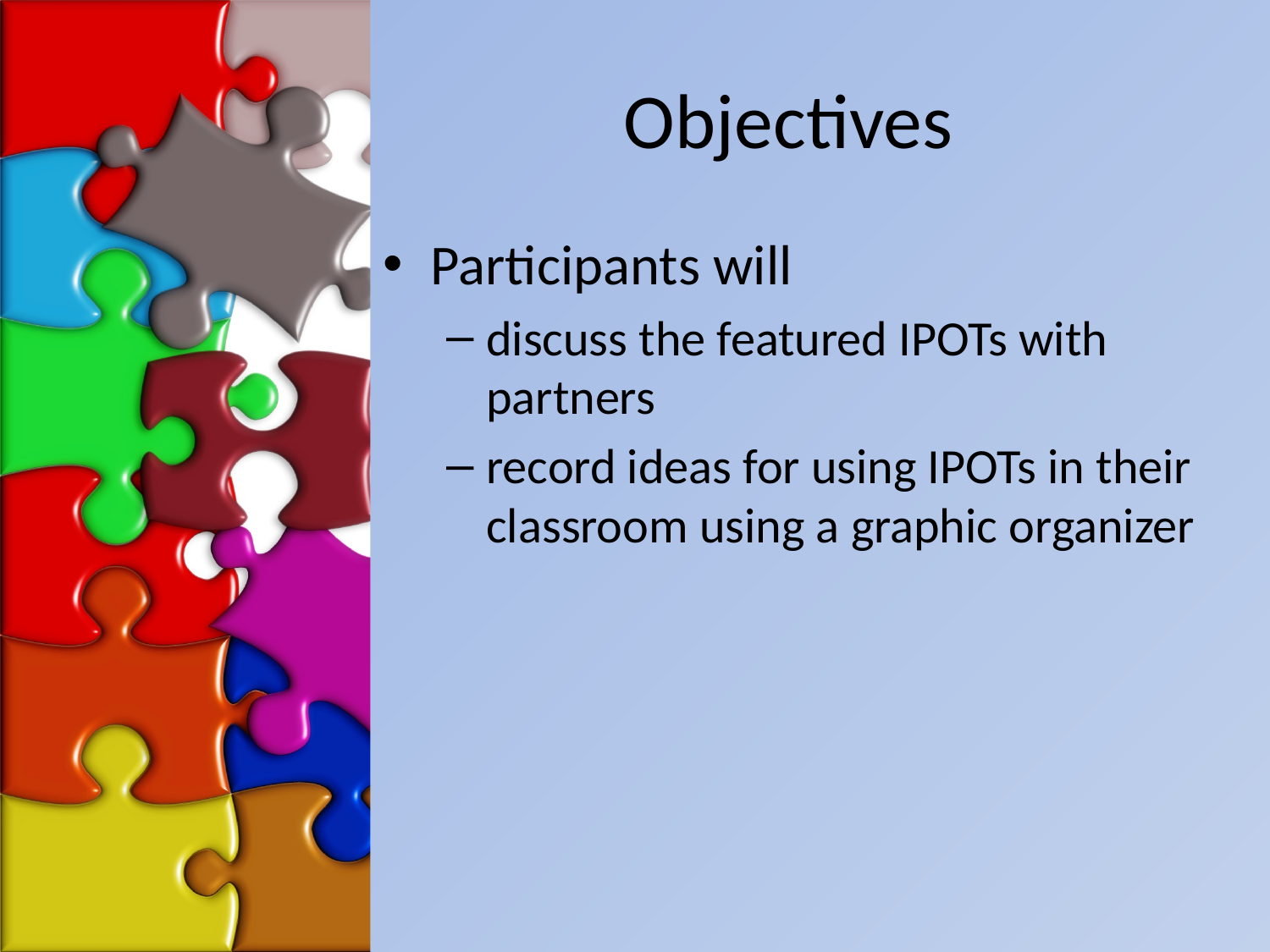

# Objectives
Participants will
discuss the featured IPOTs with partners
record ideas for using IPOTs in their classroom using a graphic organizer